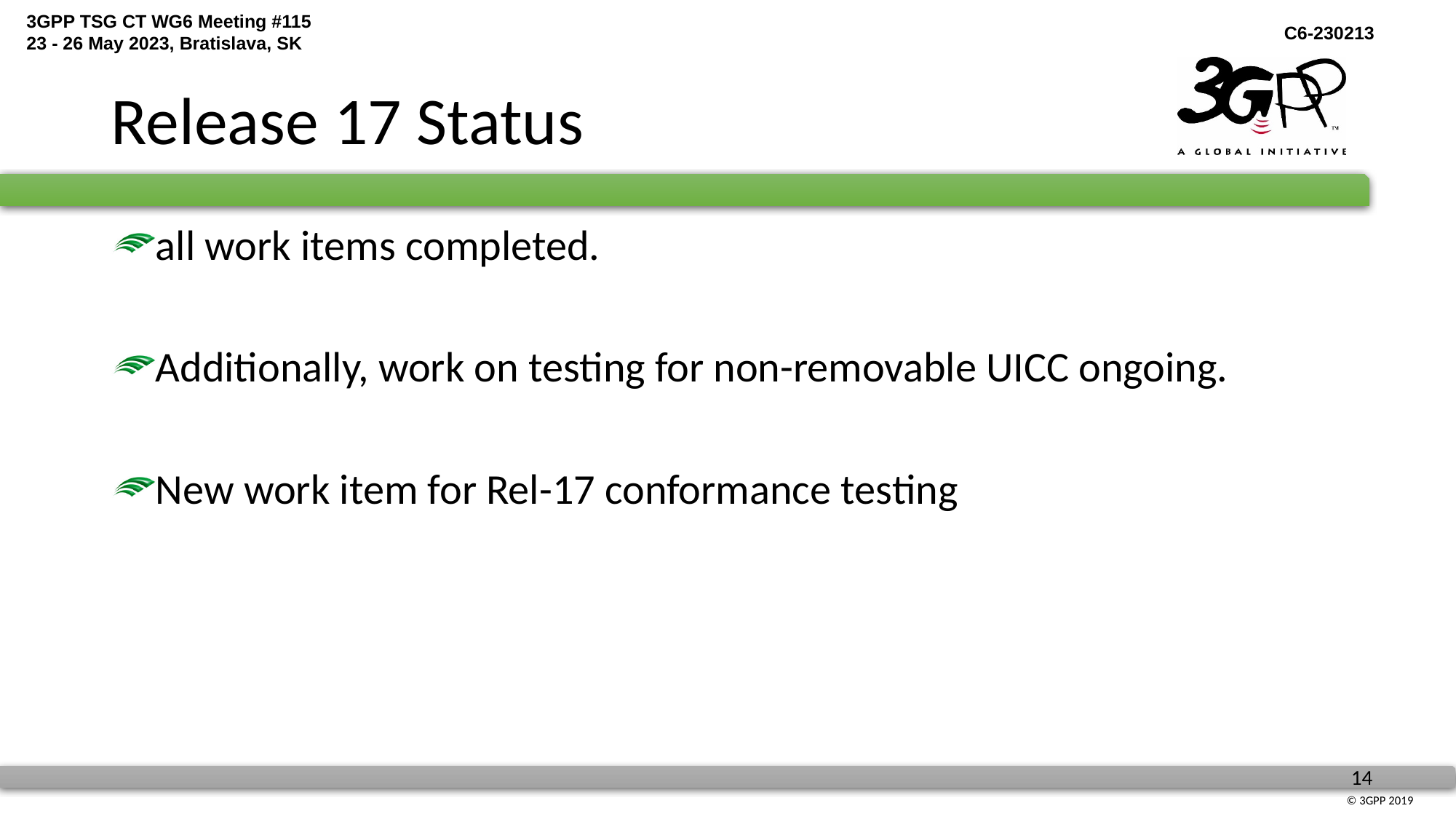

# Release 17 Status
all work items completed.

Additionally, work on testing for non-removable UICC ongoing.

New work item for Rel-17 conformance testing